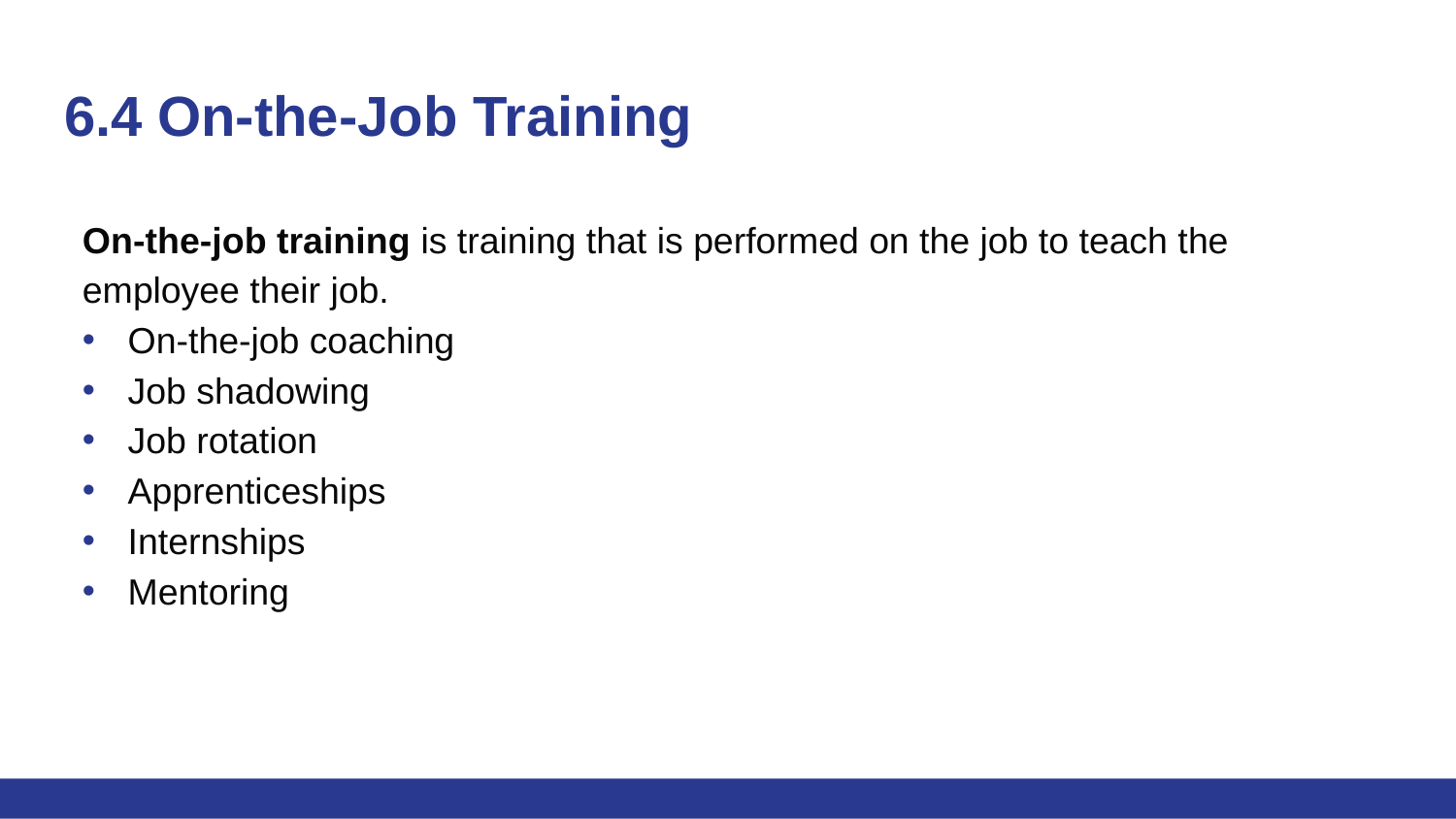

# 6.4 On-the-Job Training
On-the-job training is training that is performed on the job to teach the employee their job.
On-the-job coaching
Job shadowing
Job rotation
Apprenticeships
Internships
Mentoring